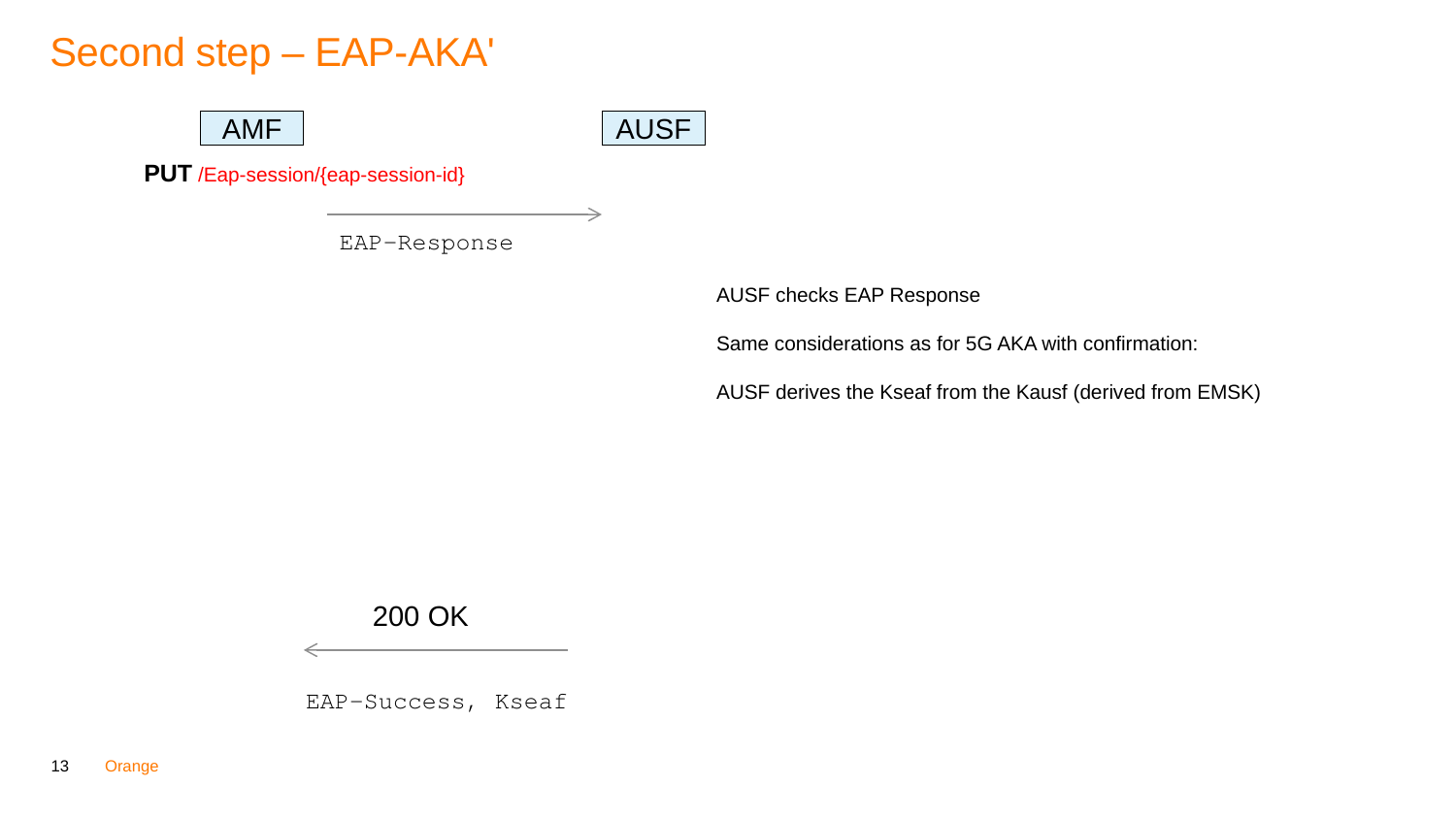

# Second step – EAP-AKA'
AUSF
AMF
PUT /Eap-session/{eap-session-id}
EAP-Response
AUSF checks EAP Response

Same considerations as for 5G AKA with confirmation:

AUSF derives the Kseaf from the Kausf (derived from EMSK)

200 OK
EAP-Success, Kseaf